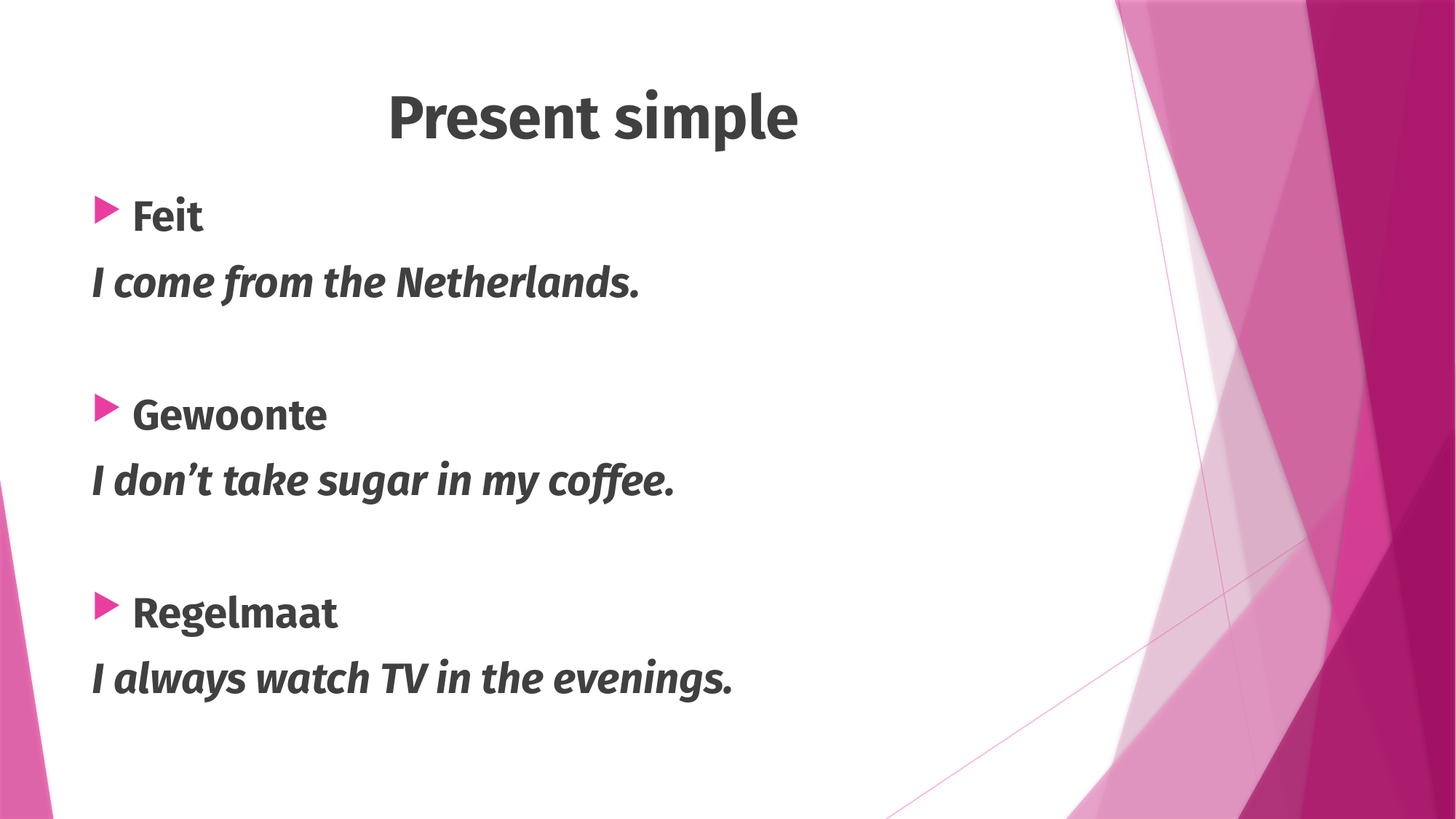

# Present simple
Feit
I come from the Netherlands.

Gewoonte
I don’t take sugar in my coffee.

Regelmaat
I always watch TV in the evenings.